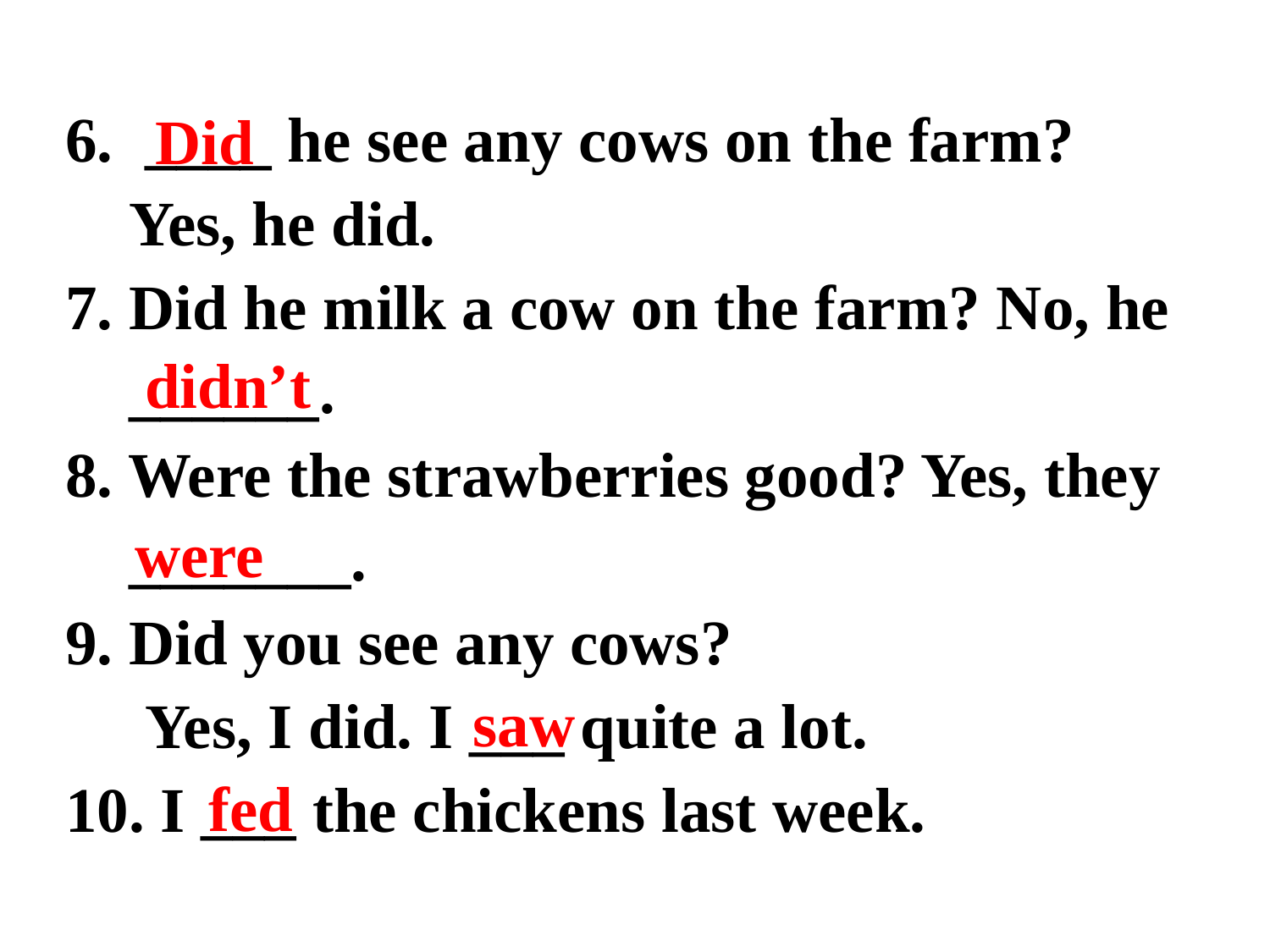

6.  ____ he see any cows on the farm? Yes, he did.
7. Did he milk a cow on the farm? No, he ______.
8. Were the strawberries good? Yes, they _______.
9. Did you see any cows?
     Yes, I did. I ___ quite a lot.
10. I ___ the chickens last week.
 Did
 didn’t
 were
 saw
 fed